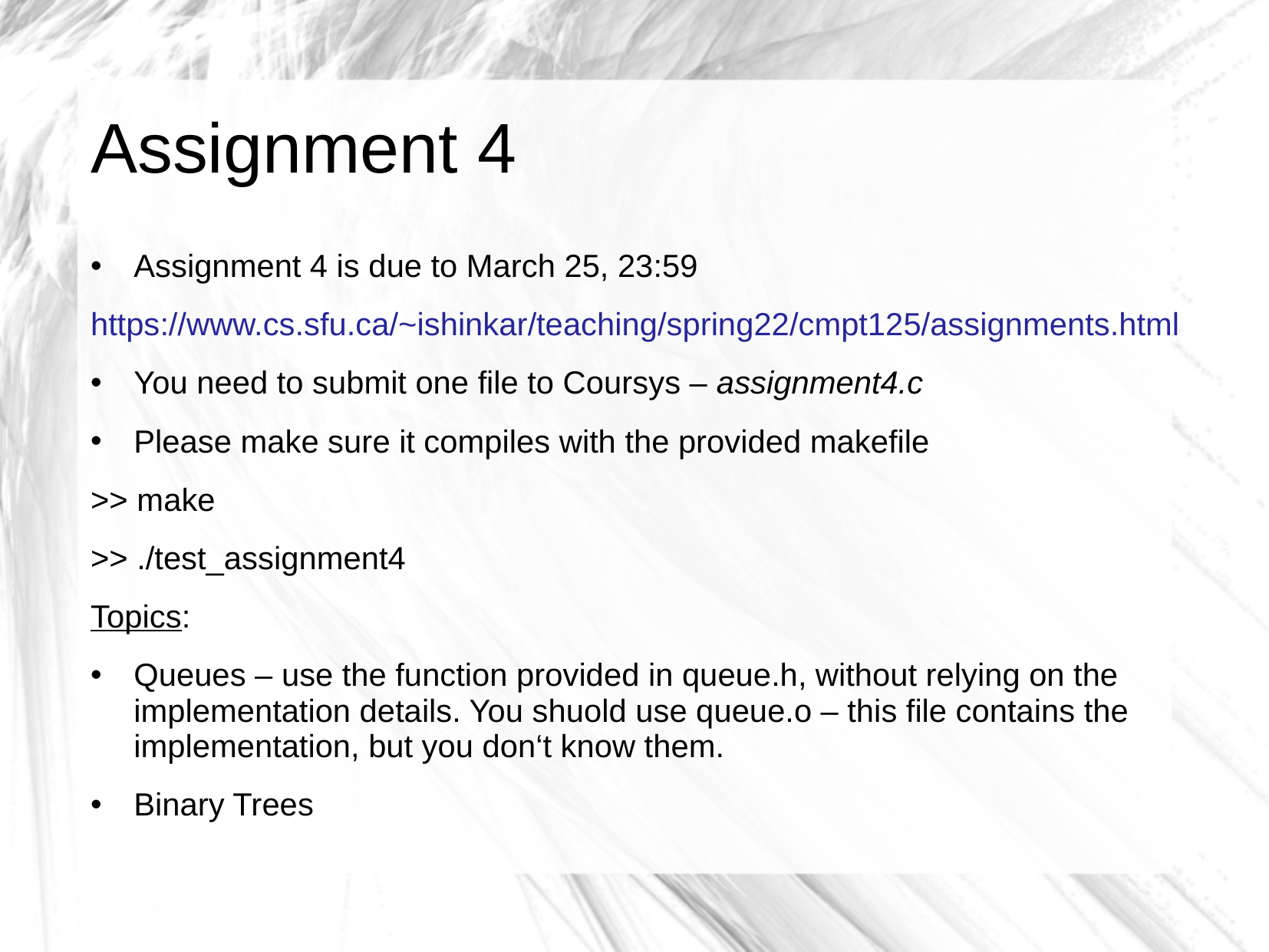

Assignment 4
Assignment 4 is due to March 25, 23:59
https://www.cs.sfu.ca/~ishinkar/teaching/spring22/cmpt125/assignments.html
You need to submit one file to Coursys – assignment4.c
Please make sure it compiles with the provided makefile
>> make
>> ./test_assignment4
Topics:
Queues – use the function provided in queue.h, without relying on the implementation details. You shuold use queue.o – this file contains the implementation, but you don‘t know them.
Binary Trees